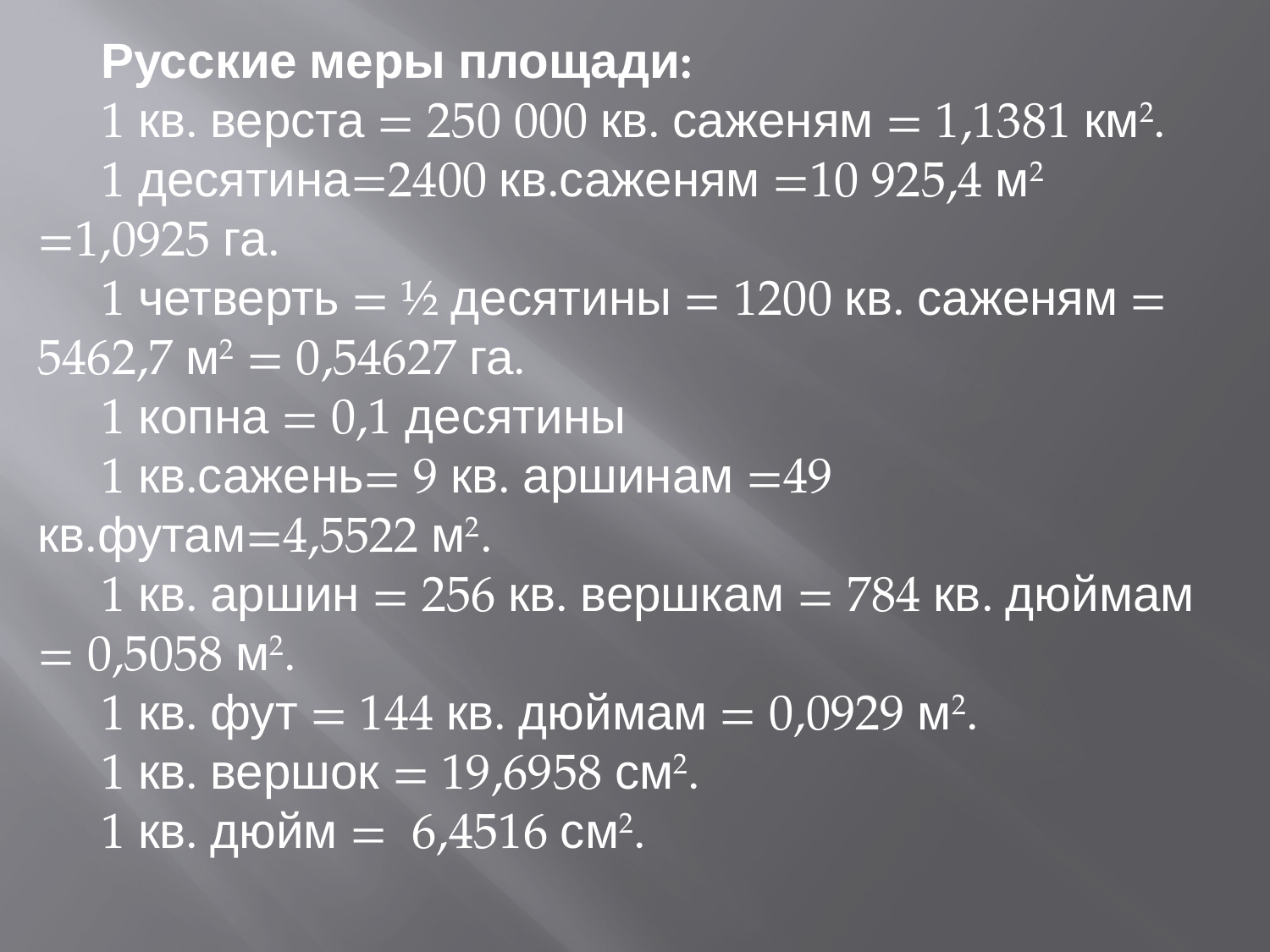

Русские меры площади:
1 кв. верста = 250 000 кв. саженям = 1,1381 км2.
1 десятина=2400 кв.саженям =10 925,4 м2 =1,0925 га.
1 четверть = ½ десятины = 1200 кв. саженям =  5462,7 м2 = 0,54627 га.
1 копна = 0,1 десятины
1 кв.сажень= 9 кв. аршинам =49 кв.футам=4,5522 м2.
1 кв. аршин = 256 кв. вершкам = 784 кв. дюймам = 0,5058 м2.
1 кв. фут = 144 кв. дюймам = 0,0929 м2.
1 кв. вершок = 19,6958 см2.
1 кв. дюйм =  6,4516 см2.